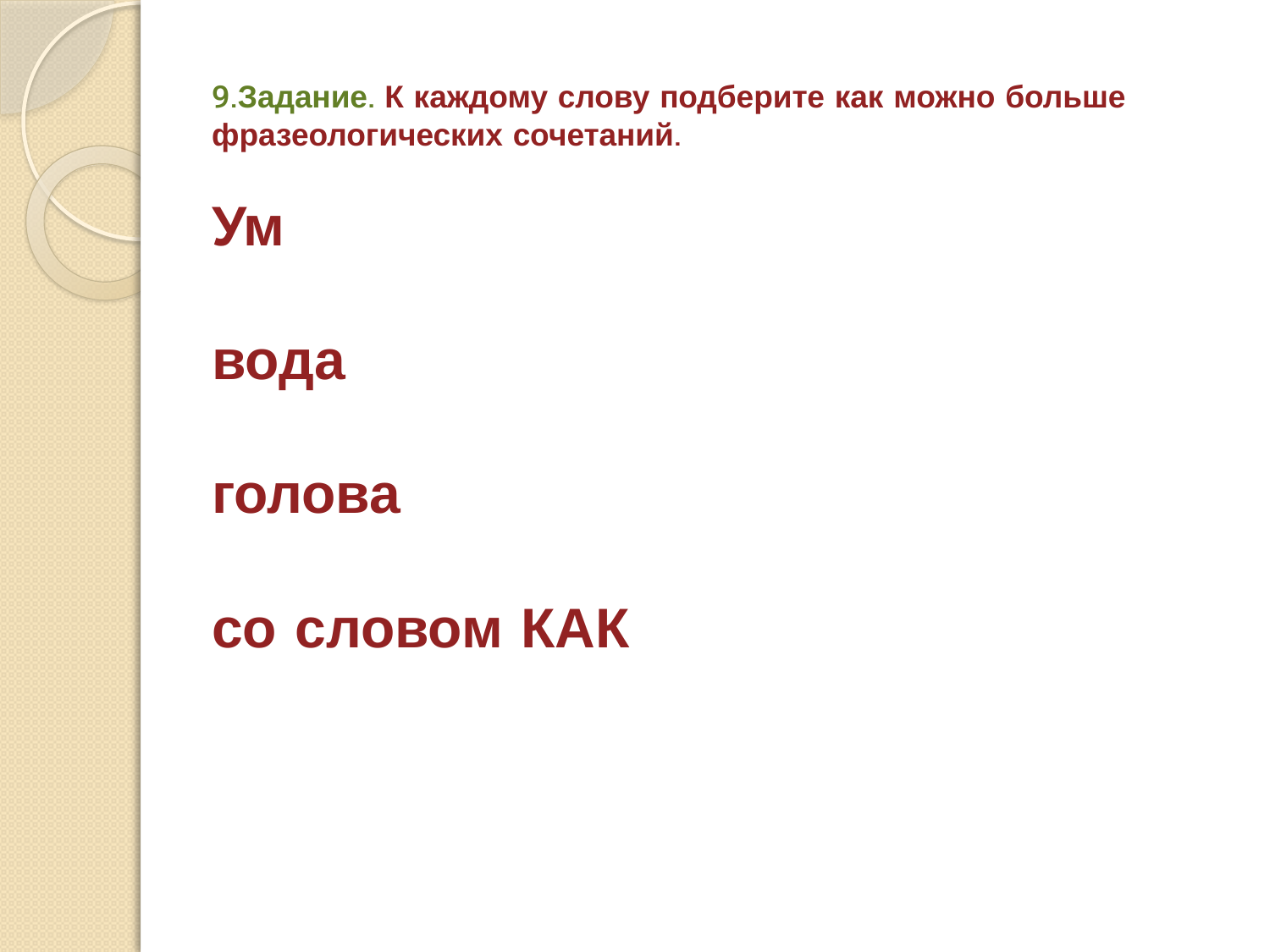

# 9.Задание. К каждому слову подберите как можно больше фразеологических сочетаний. Ум вода голова со словом КАК